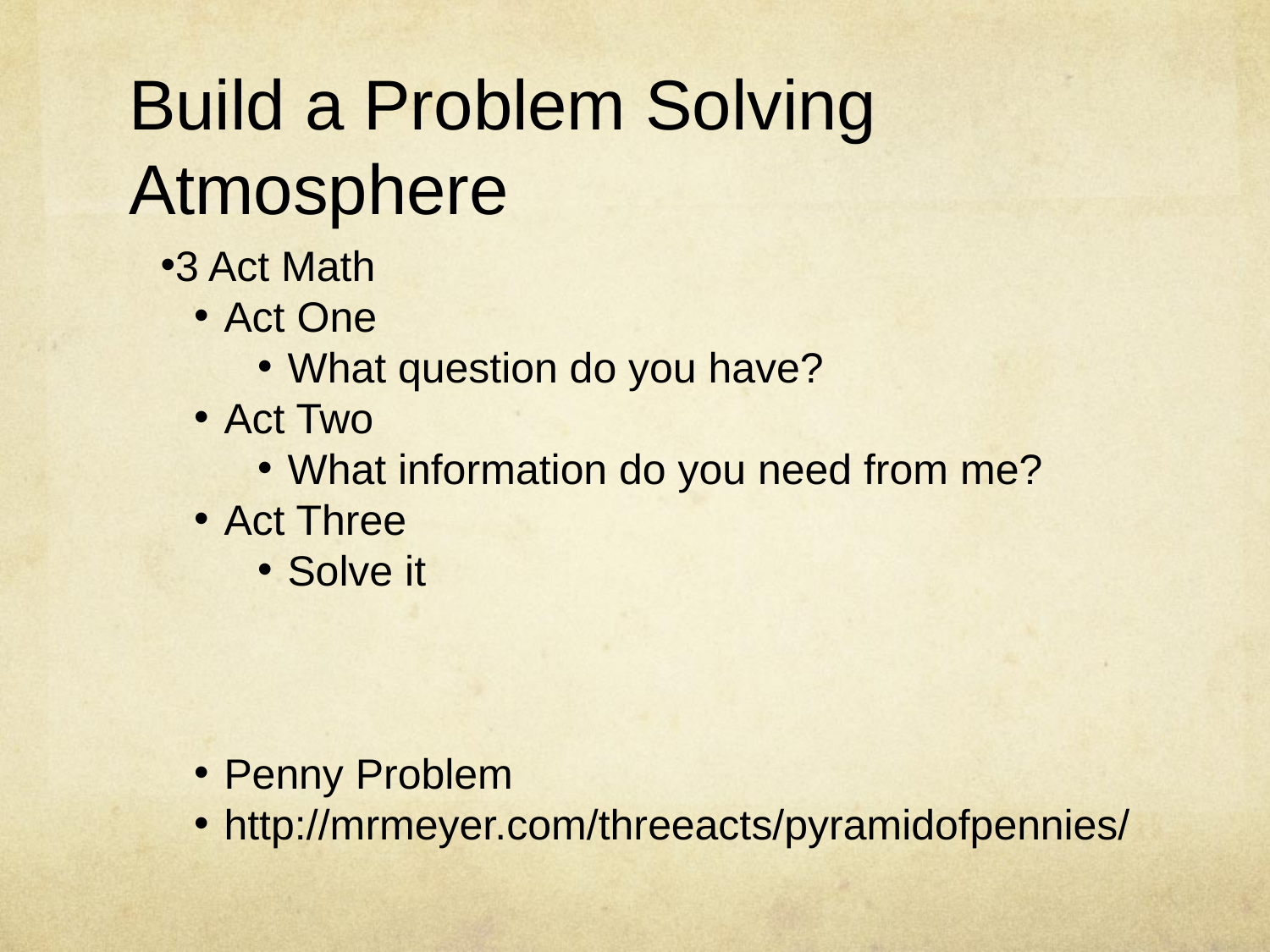

Build a Problem Solving Atmosphere

3 Act Math
Act One
What question do you have?
Act Two
What information do you need from me?
Act Three
Solve it

Penny Problem
http://mrmeyer.com/threeacts/pyramidofpennies/